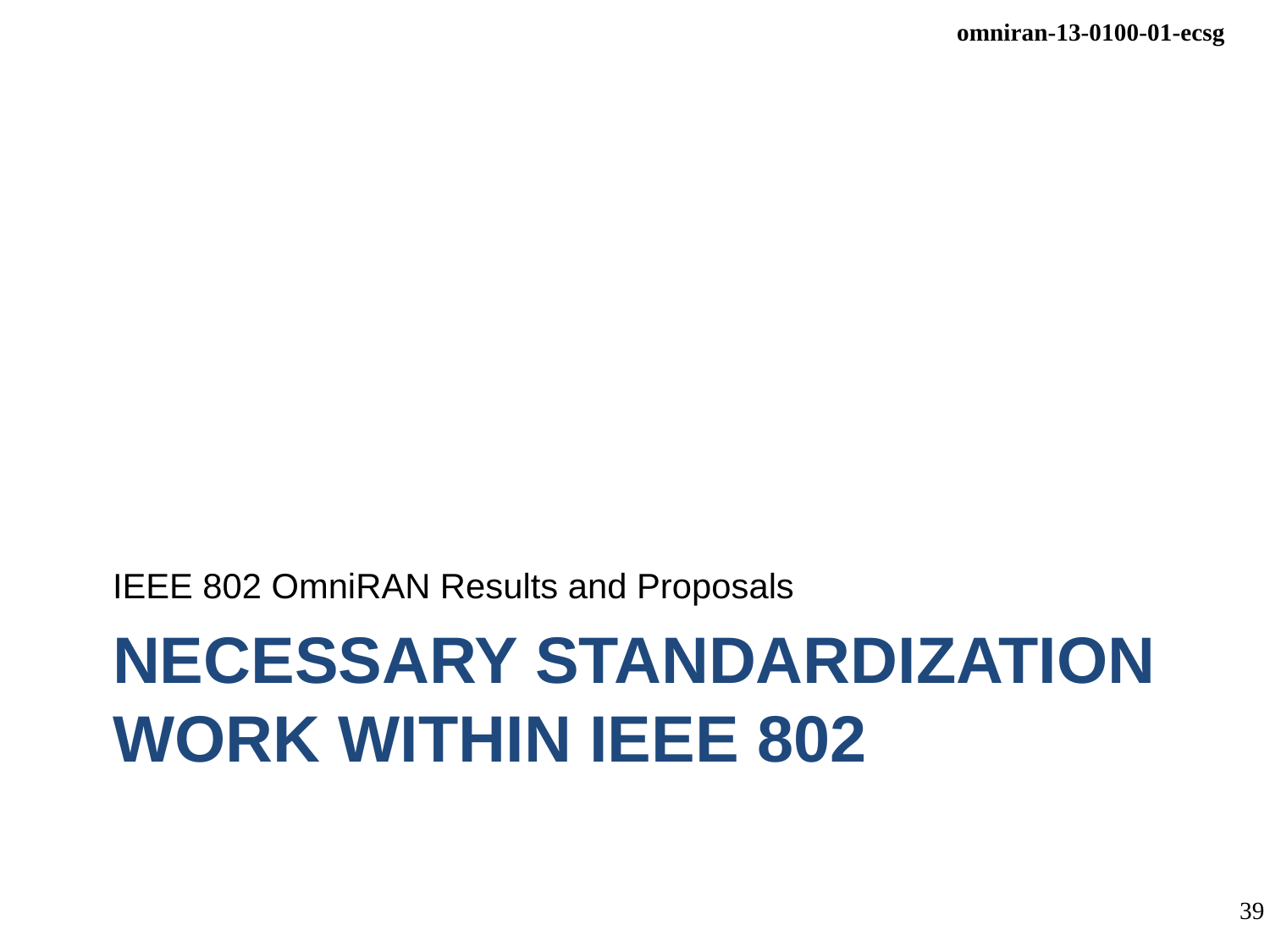

IEEE 802 OmniRAN Results and Proposals
# Necessary standardization work within IEEE 802